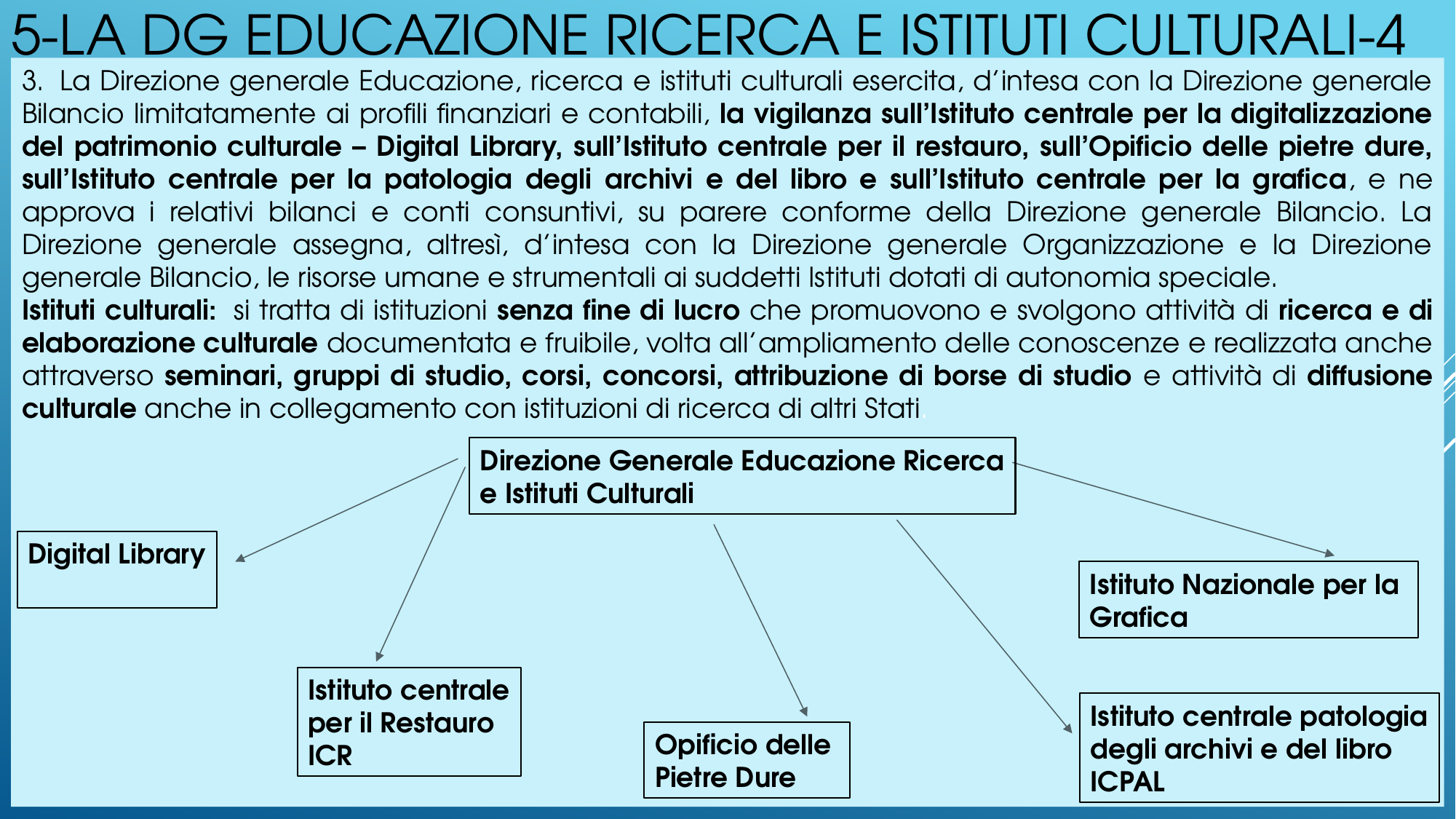

# 5-LA Dg educazione ricerca e istituti culturali-4
3.  La Direzione generale Educazione, ricerca e istituti culturali esercita, d’intesa con la Direzione generale Bilancio limitatamente ai profili finanziari e contabili, la vigilanza sull’Istituto centrale per la digitalizzazione del patrimonio culturale – Digital Library, sull’Istituto centrale per il restauro, sull’Opificio delle pietre dure, sull’Istituto centrale per la patologia degli archivi e del libro e sull’Istituto centrale per la grafica, e ne approva i relativi bilanci e conti consuntivi, su parere conforme della Direzione generale Bilancio. La Direzione generale assegna, altresì, d’intesa con la Direzione generale Organizzazione e la Direzione generale Bilancio, le risorse umane e strumentali ai suddetti Istituti dotati di autonomia speciale.
Istituti culturali:  si tratta di istituzioni senza fine di lucro che promuovono e svolgono attività di ricerca e di elaborazione culturale documentata e fruibile, volta all’ampliamento delle conoscenze e realizzata anche attraverso seminari, gruppi di studio, corsi, concorsi, attribuzione di borse di studio e attività di diffusione culturale anche in collegamento con istituzioni di ricerca di altri Stati.

Direzione Generale Educazione Ricerca
e Istituti Culturali
Digital Library

Istituto Nazionale per la
Grafica
Istituto centrale
per il Restauro
ICR
Istituto centrale patologia
degli archivi e del libro
ICPAL
Opificio delle
Pietre Dure